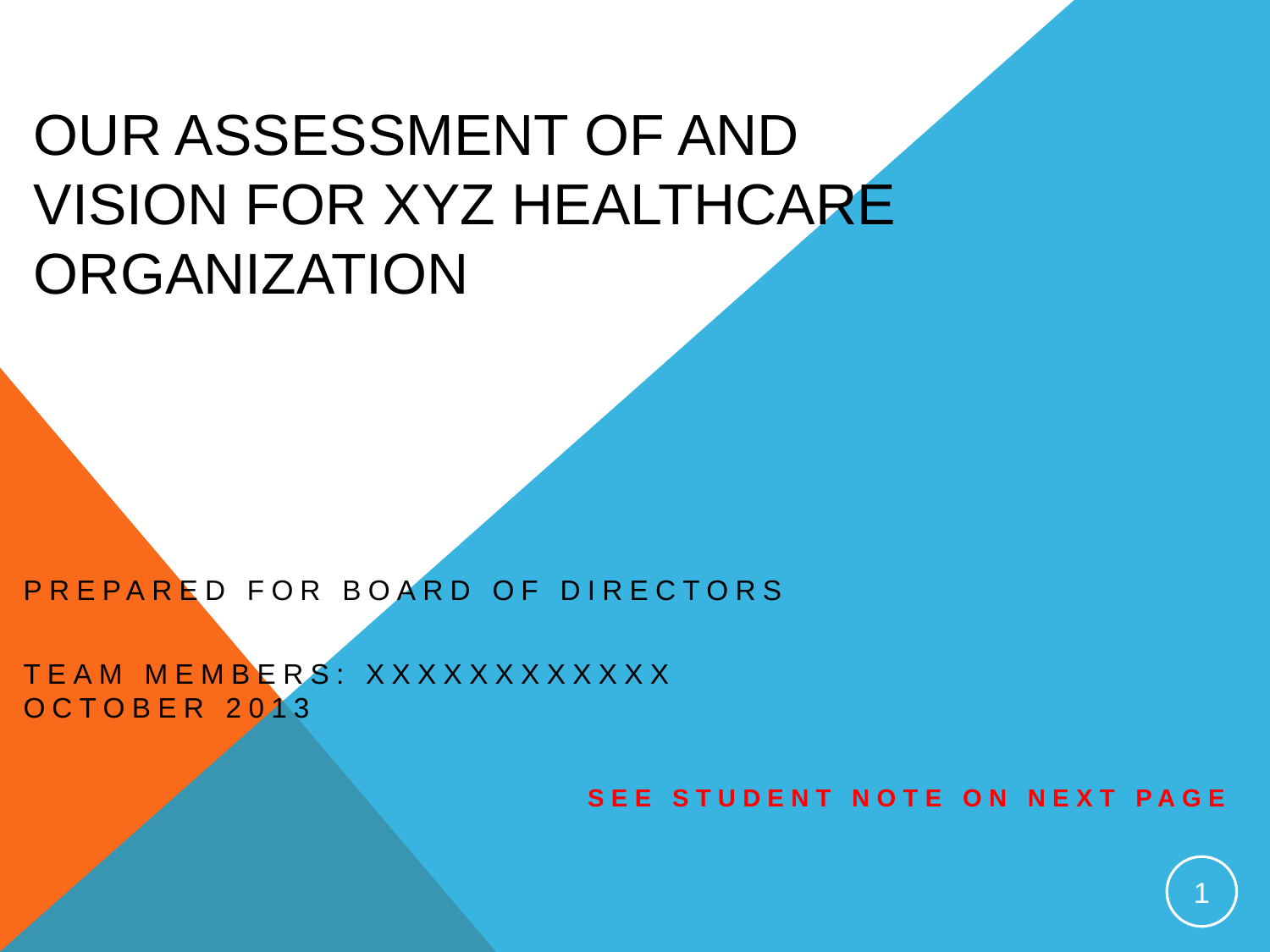

# Our assessment of and vision for XYZ healthcare organization
Prepared for Board of Directors

Team Members: xxxxxxxxxxxx
October 2013

see student note on next page
1